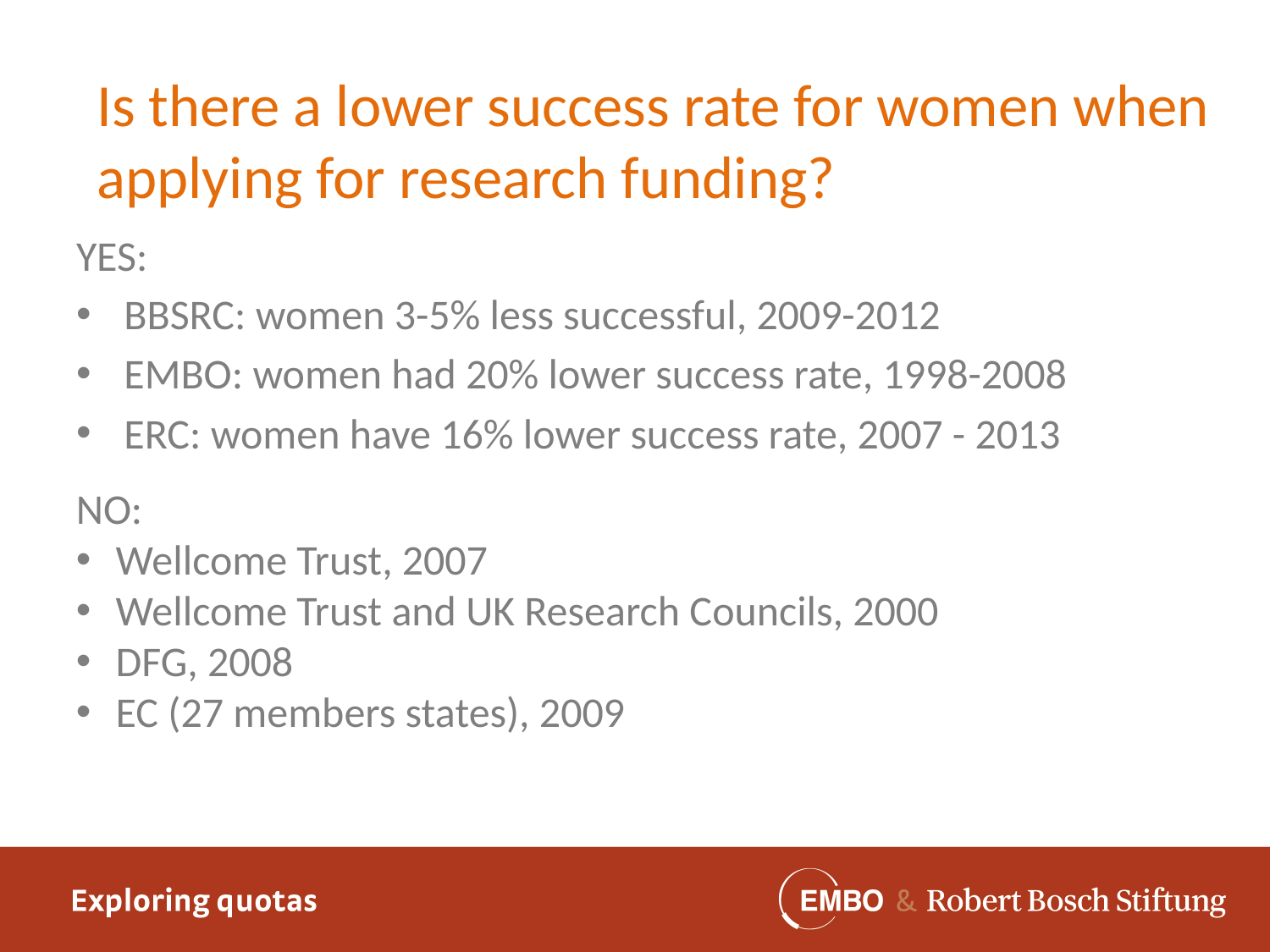

Is there a lower success rate for women when applying for research funding?
YES:
BBSRC: women 3-5% less successful, 2009-2012
EMBO: women had 20% lower success rate, 1998-2008
ERC: women have 16% lower success rate, 2007 - 2013

NO:
Wellcome Trust, 2007
Wellcome Trust and UK Research Councils, 2000
DFG, 2008
EC (27 members states), 2009